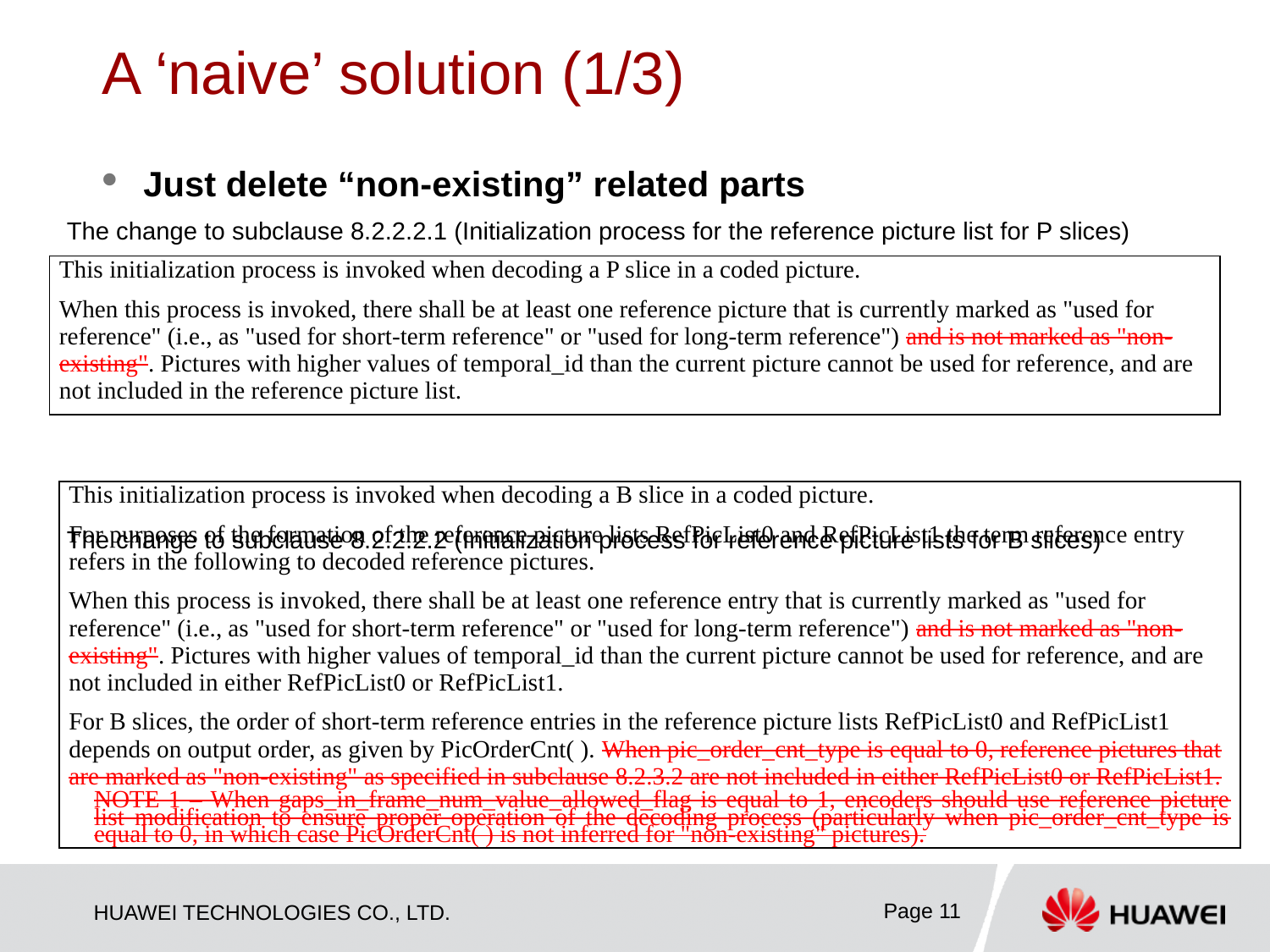

# A ‘naive’ solution (1/3)
Just delete “non-existing” related parts

The change to subclause 8.2.2.2.1 (Initialization process for the reference picture list for P slices)

The change to subclause 8.2.2.2.2 (Initialization process for reference picture lists for B slices)
| This initialization process is invoked when decoding a P slice in a coded picture. When this process is invoked, there shall be at least one reference picture that is currently marked as "used for reference" (i.e., as "used for short-term reference" or "used for long-term reference") and is not marked as "non-existing". Pictures with higher values of temporal\_id than the current picture cannot be used for reference, and are not included in the reference picture list. |
| --- |
| This initialization process is invoked when decoding a B slice in a coded picture. For purposes of the formation of the reference picture lists RefPicList0 and RefPicList1 the term reference entry refers in the following to decoded reference pictures. When this process is invoked, there shall be at least one reference entry that is currently marked as "used for reference" (i.e., as "used for short-term reference" or "used for long-term reference") and is not marked as "non-existing". Pictures with higher values of temporal\_id than the current picture cannot be used for reference, and are not included in either RefPicList0 or RefPicList1. For B slices, the order of short-term reference entries in the reference picture lists RefPicList0 and RefPicList1 depends on output order, as given by PicOrderCnt( ). When pic\_order\_cnt\_type is equal to 0, reference pictures that are marked as "non-existing" as specified in subclause 8.2.3.2 are not included in either RefPicList0 or RefPicList1. NOTE 1 – When gaps\_in\_frame\_num\_value\_allowed\_flag is equal to 1, encoders should use reference picture list modification to ensure proper operation of the decoding process (particularly when pic\_order\_cnt\_type is equal to 0, in which case PicOrderCnt( ) is not inferred for "non-existing" pictures). |
| --- |
Page 11